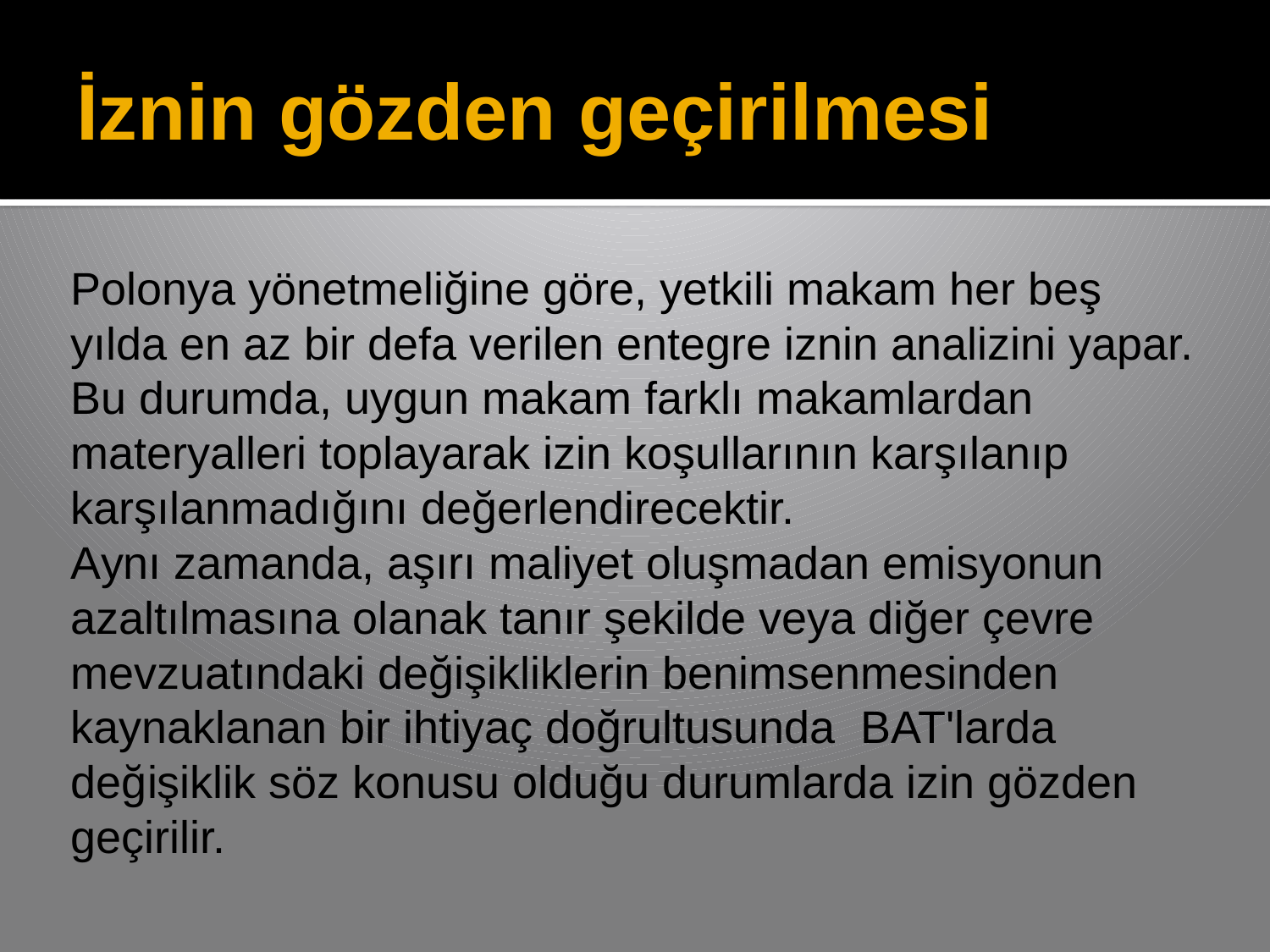

# İznin gözden geçirilmesi
Polonya yönetmeliğine göre, yetkili makam her beş yılda en az bir defa verilen entegre iznin analizini yapar.
Bu durumda, uygun makam farklı makamlardan materyalleri toplayarak izin koşullarının karşılanıp karşılanmadığını değerlendirecektir.
Aynı zamanda, aşırı maliyet oluşmadan emisyonun azaltılmasına olanak tanır şekilde veya diğer çevre mevzuatındaki değişikliklerin benimsenmesinden kaynaklanan bir ihtiyaç doğrultusunda  BAT'larda değişiklik söz konusu olduğu durumlarda izin gözden geçirilir.